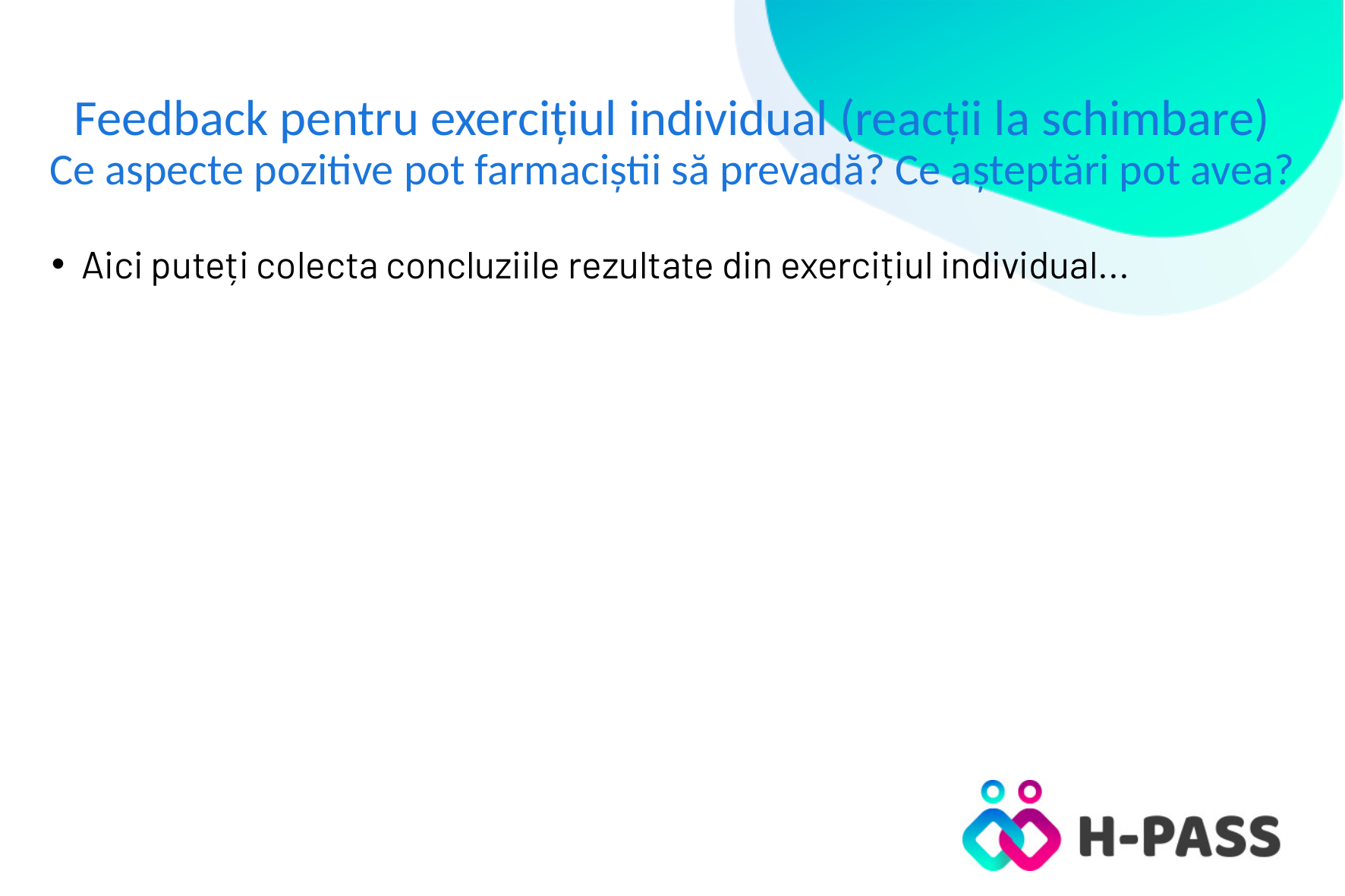

# Feedback pentru exercițiul individual (reacții la schimbare) Ce aspecte pozitive pot farmaciștii să prevadă? Ce așteptări pot avea?
Aici puteți colecta concluziile rezultate din exercițiul individual...